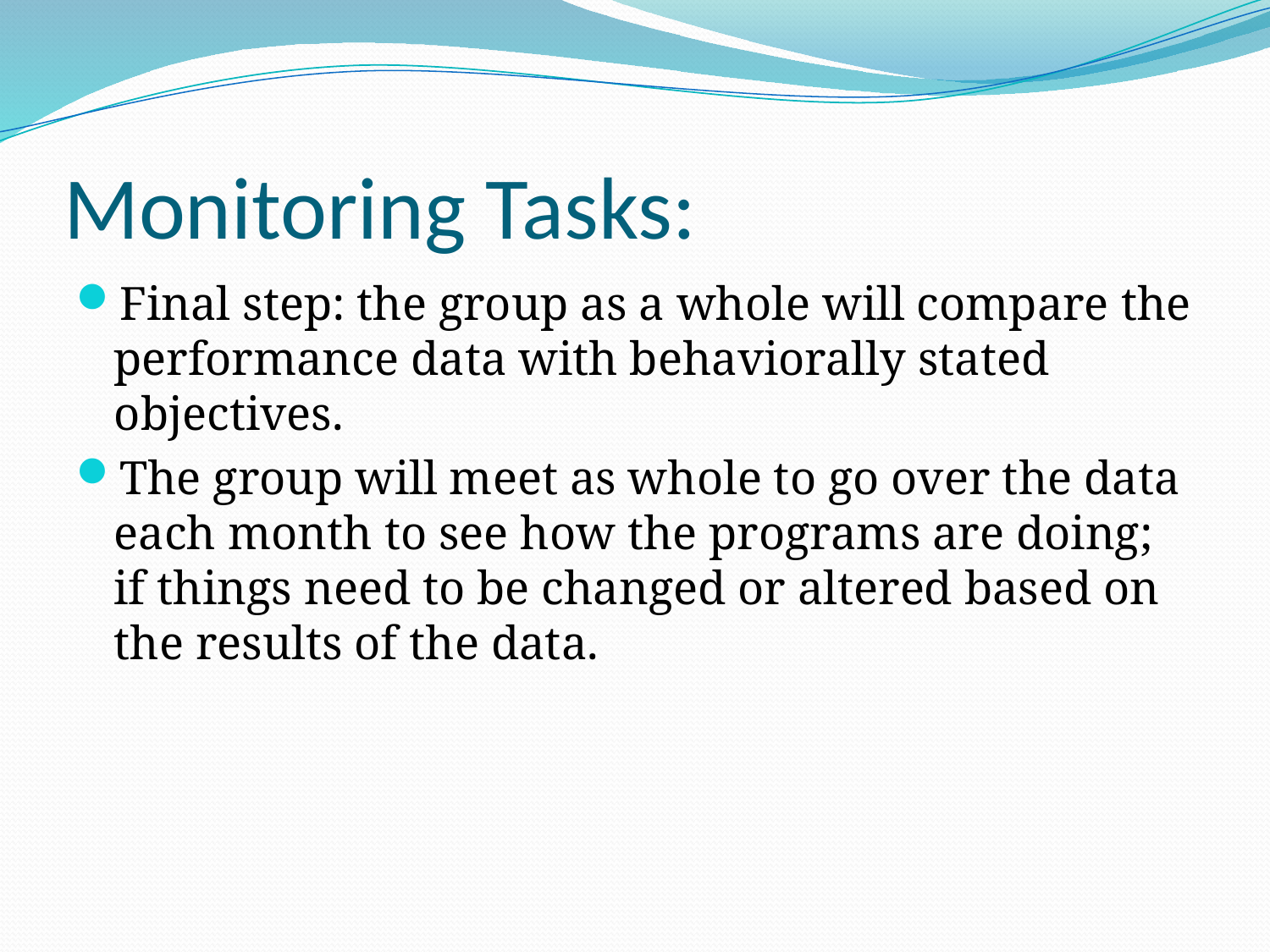

# Monitoring Tasks:
Final step: the group as a whole will compare the performance data with behaviorally stated objectives.
The group will meet as whole to go over the data each month to see how the programs are doing; if things need to be changed or altered based on the results of the data.